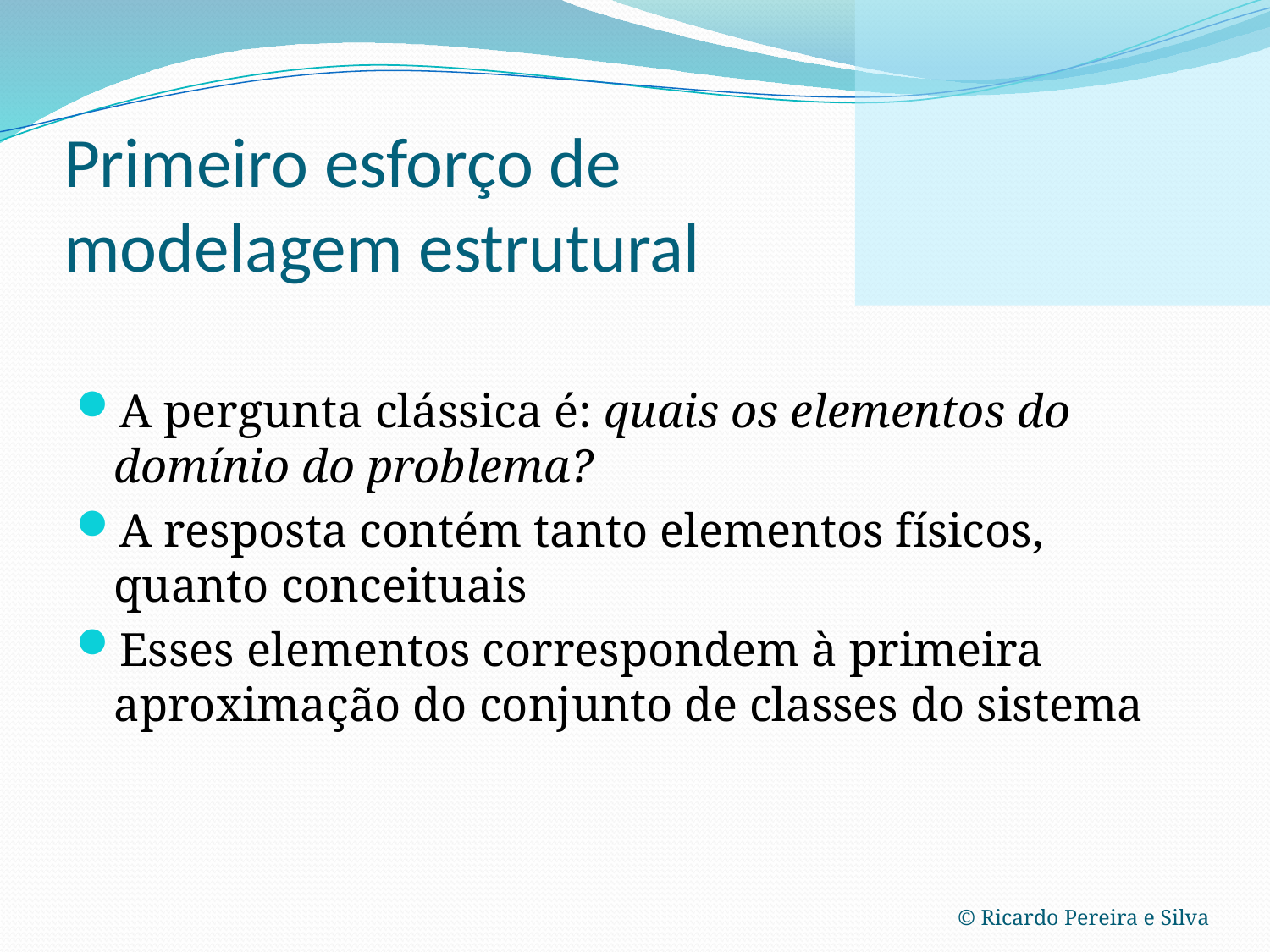

# Primeiro esforço de modelagem estrutural
A pergunta clássica é: quais os elementos do domínio do problema?
A resposta contém tanto elementos físicos, quanto conceituais
Esses elementos correspondem à primeira aproximação do conjunto de classes do sistema
© Ricardo Pereira e Silva